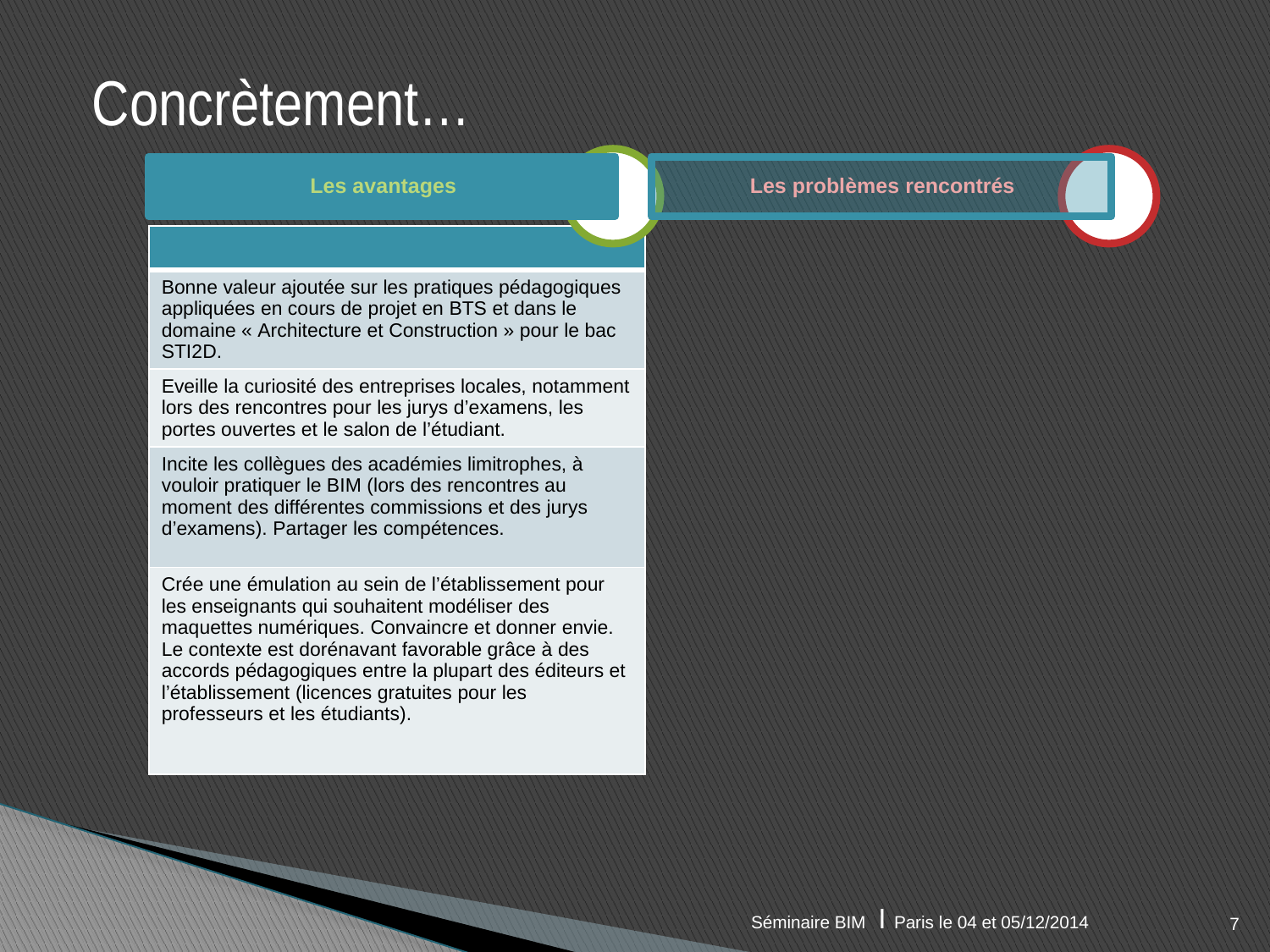

# Concrètement…

Les avantages

Les problèmes rencontrés
|  |
| --- |
| Bonne valeur ajoutée sur les pratiques pédagogiques appliquées en cours de projet en BTS et dans le domaine « Architecture et Construction » pour le bac STI2D. |
| Eveille la curiosité des entreprises locales, notamment lors des rencontres pour les jurys d’examens, les portes ouvertes et le salon de l’étudiant. |
| Incite les collègues des académies limitrophes, à vouloir pratiquer le BIM (lors des rencontres au moment des différentes commissions et des jurys d’examens). Partager les compétences. |
| Crée une émulation au sein de l’établissement pour les enseignants qui souhaitent modéliser des maquettes numériques. Convaincre et donner envie. Le contexte est dorénavant favorable grâce à des accords pédagogiques entre la plupart des éditeurs et l’établissement (licences gratuites pour les professeurs et les étudiants). |
Séminaire BIM  I Paris le 04 et 05/12/2014
7